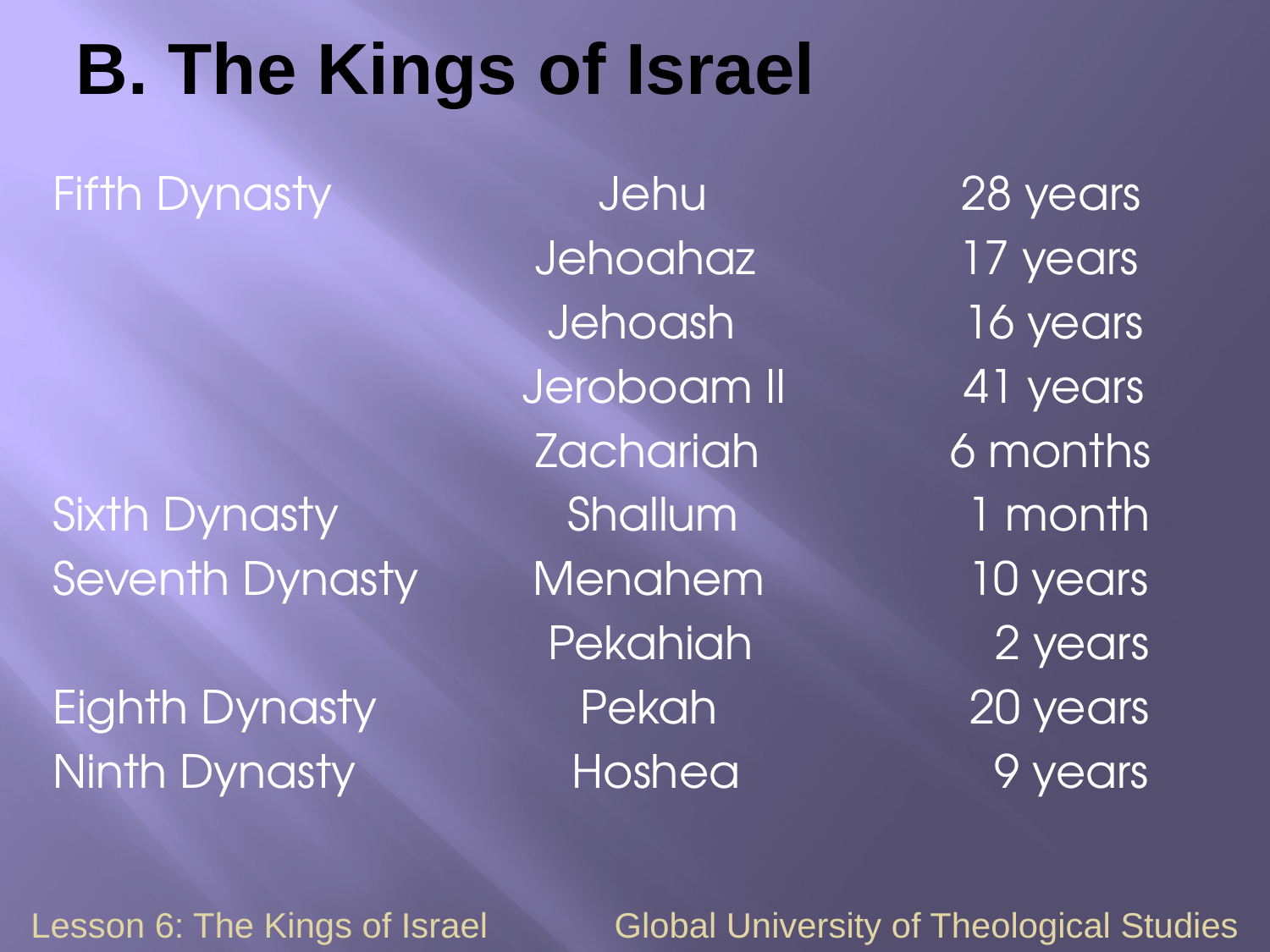

# B. The Kings of Israel
Fifth Dynasty                     Jehu                    28 years
                                      Jehoahaz                17 years
                                       Jehoash                  16 years
                                     Jeroboam II              41 years
                                      Zachariah               6 months
Sixth Dynasty                  Shallum                  1 month
Seventh Dynasty         Menahem                10 years
                                       Pekahiah                   2 years
Eighth Dynasty                Pekah                    20 years
Ninth Dynasty                 Hoshea                    9 years
Lesson 6: The Kings of Israel             Global University of Theological Studies